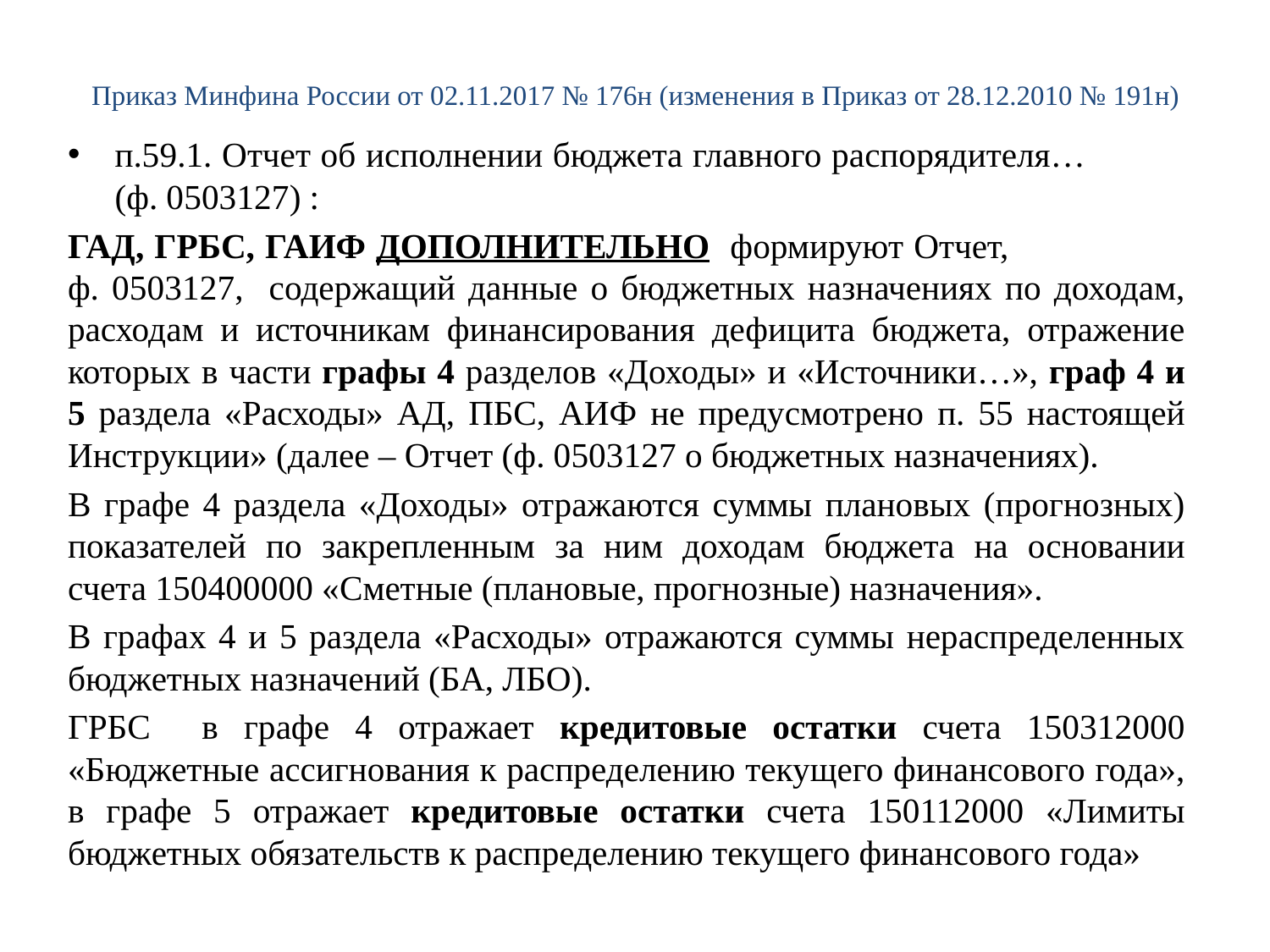

# Приказ Минфина России от 02.11.2017 № 176н (изменения в Приказ от 28.12.2010 № 191н)
п.59.1. Отчет об исполнении бюджета главного распорядителя…           (ф. 0503127) :
ГАД, ГРБС, ГАИФ ДОПОЛНИТЕЛЬНО  формируют Отчет,                  ф. 0503127,  содержащий данные о бюджетных назначениях по доходам, расходам и источникам финансирования дефицита бюджета, отражение которых в части графы 4 разделов «Доходы» и «Источники…», граф 4 и 5 раздела «Расходы» АД, ПБС, АИФ не предусмотрено п. 55 настоящей Инструкции» (далее – Отчет (ф. 0503127 о бюджетных назначениях).
В графе 4 раздела «Доходы» отражаются суммы плановых (прогнозных) показателей по закрепленным за ним доходам бюджета на основании счета 150400000 «Сметные (плановые, прогнозные) назначения».
В графах 4 и 5 раздела «Расходы» отражаются суммы нераспределенных бюджетных назначений (БА, ЛБО).
ГРБС  в графе 4 отражает кредитовые остатки счета 150312000 «Бюджетные ассигнования к распределению текущего финансового года», в графе 5 отражает кредитовые остатки счета 150112000 «Лимиты бюджетных обязательств к распределению текущего финансового года»